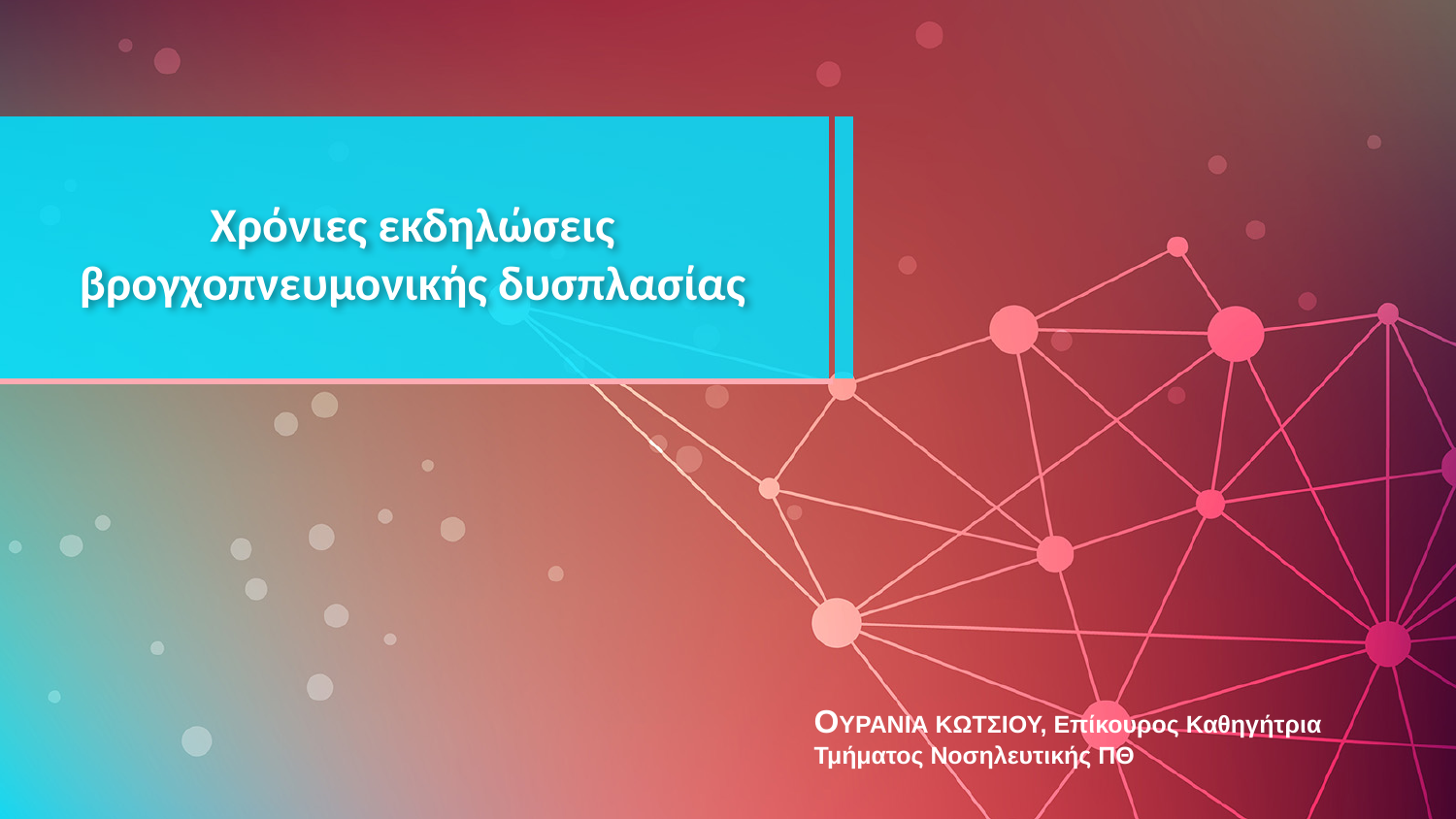

# Χρόνιες εκδηλώσεις βρογχοπνευμονικής δυσπλασίας
OΥΡΑΝΙΑ ΚΩΤΣΙΟΥ, Επίκουρος Καθηγήτρια Τμήματος Νοσηλευτικής ΠΘ